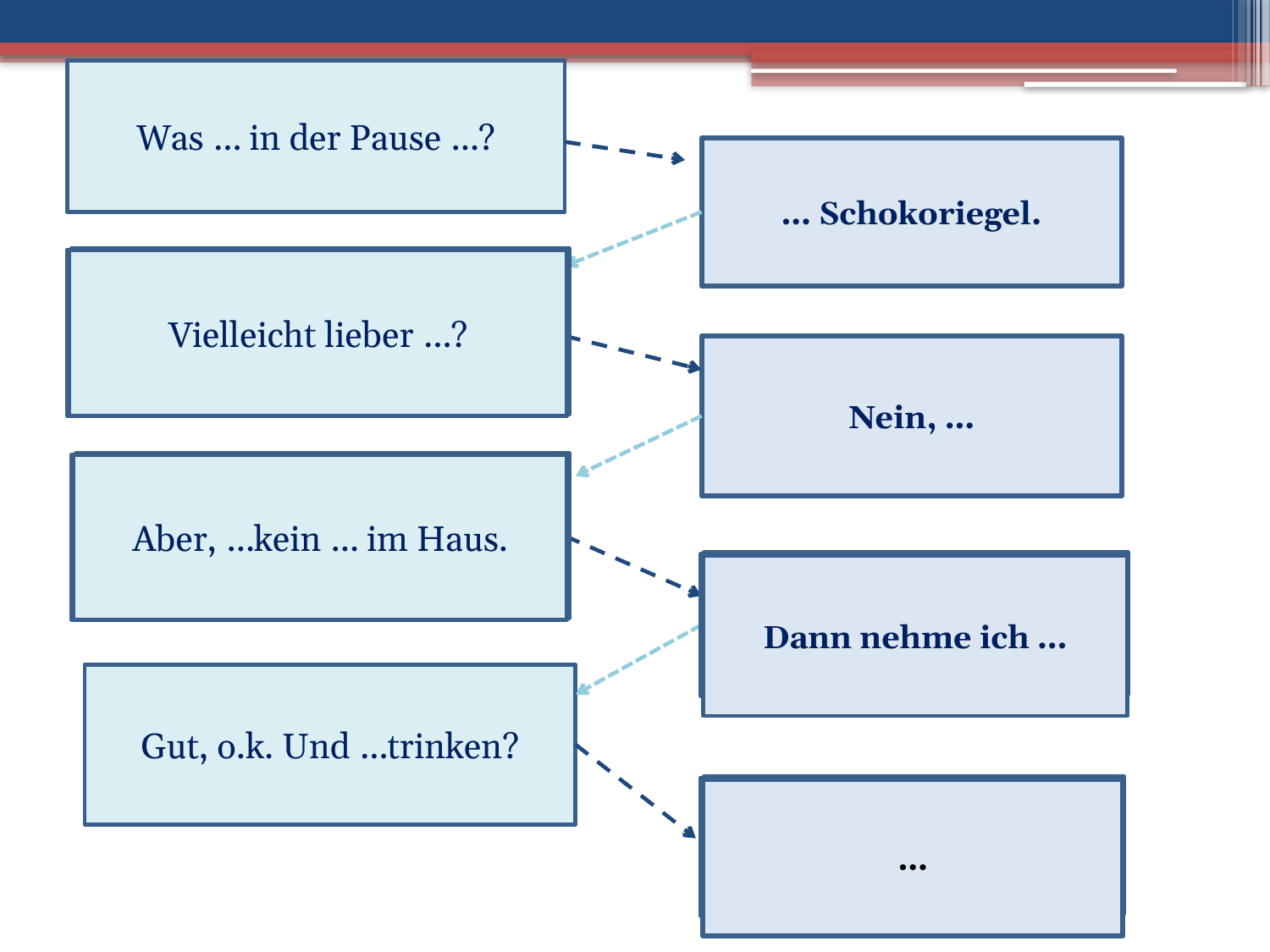

Was … in der Pause …?
… Schokoriegel.
Vielleicht lieber …?
Vielleicht lieber …?
Vielleicht lieber …?
Nein, …
Aber, …kein … im Haus.
Aber, …kein … im Haus.
Aber, …kein … im Haus.
Dann nehme icc …
Dann nehme icc …
Dann nehme icc …
Dann nehme ich …
Gut, o.k. Und …trinken?
…
…
…
…